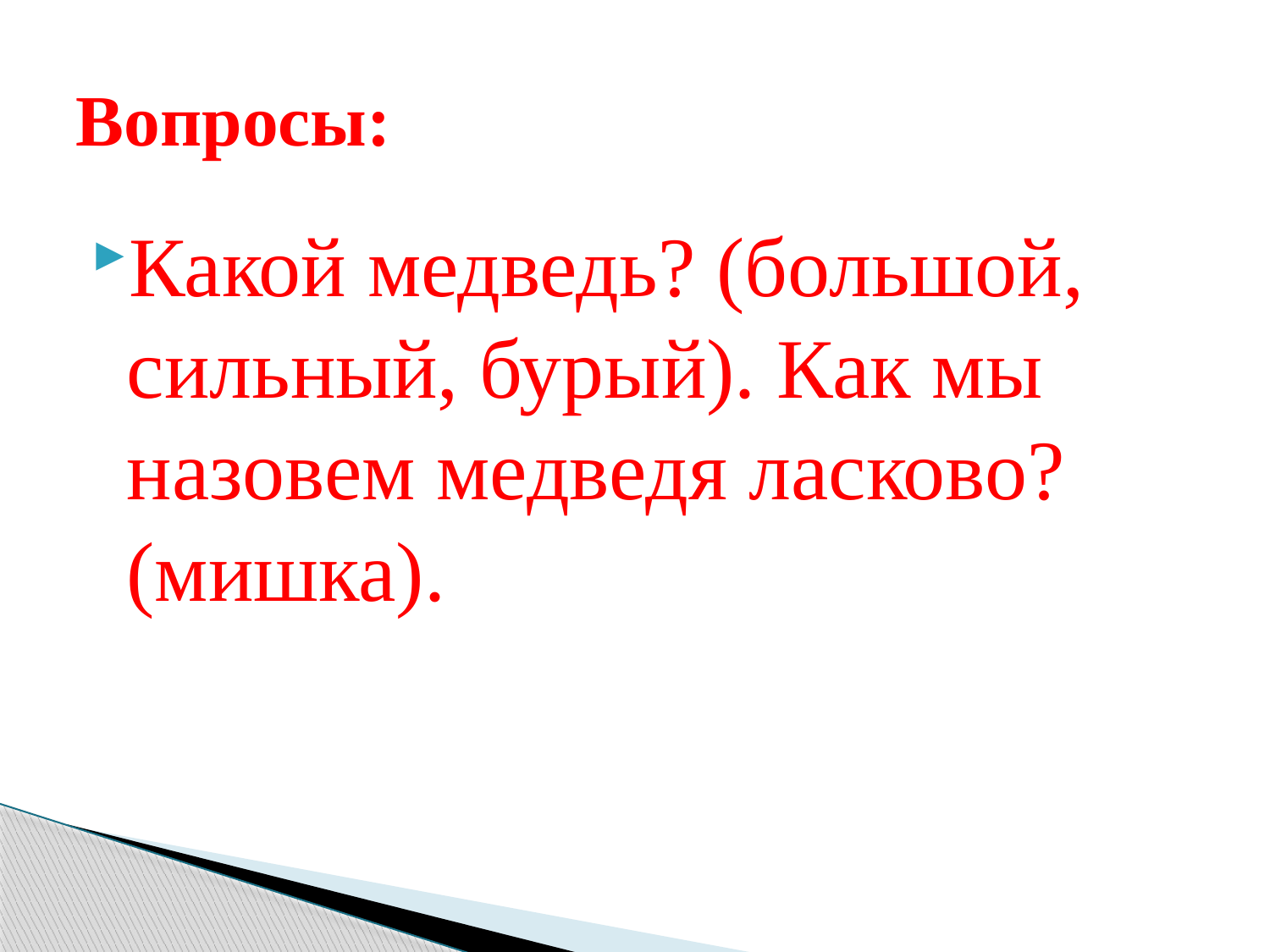

# Вопросы:
Какой медведь? (большой, сильный, бурый). Как мы назовем медведя ласково? (мишка).